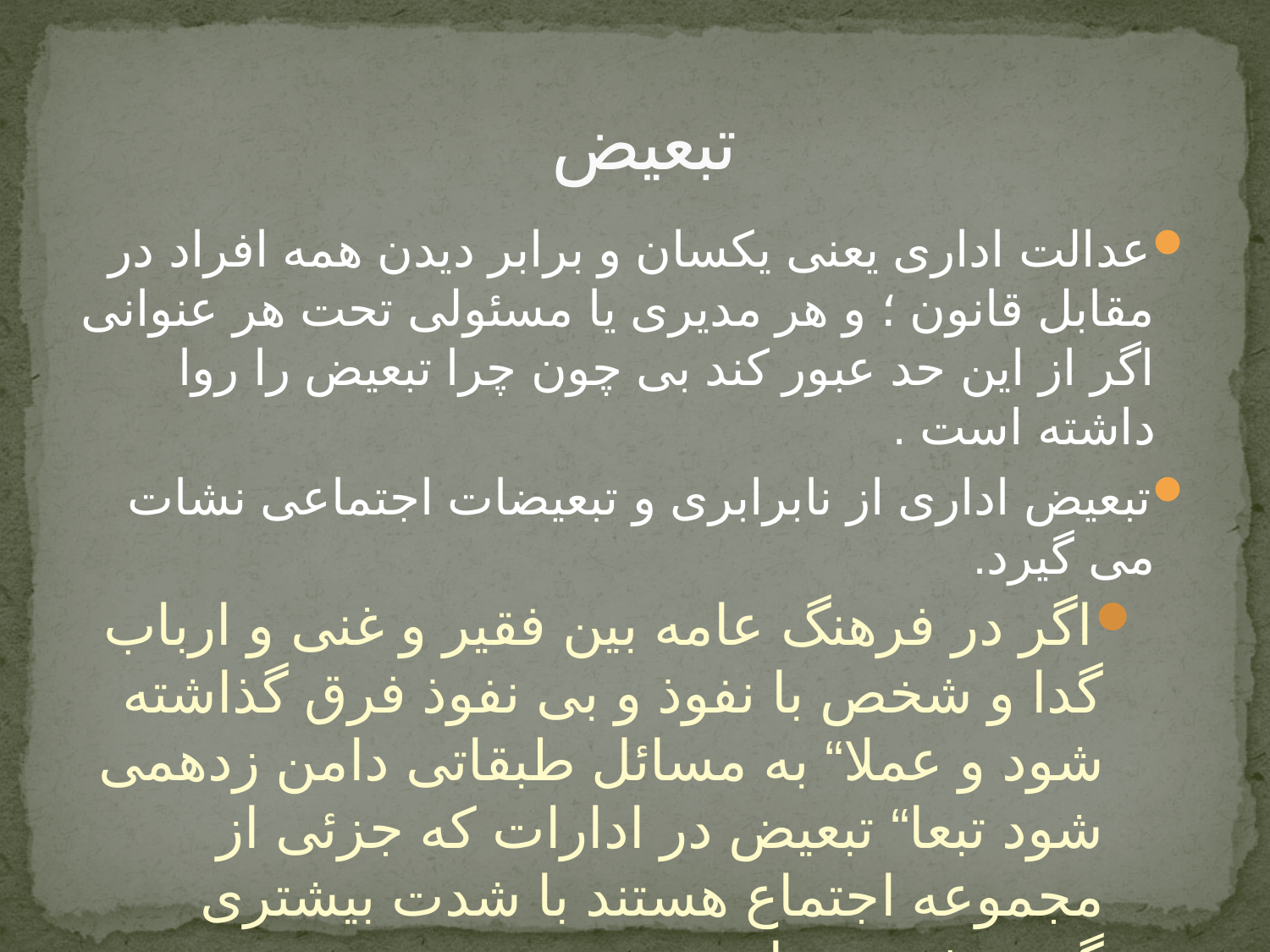

# تبعیض
عدالت اداری یعنی یکسان و برابر دیدن همه افراد در مقابل قانون ؛ و هر مدیری یا مسئولی تحت هر عنوانی اگر از این حد عبور کند بی چون چرا تبعیض را روا داشته است .
تبعیض اداری از نابرابری و تبعیضات اجتماعی نشات می گیرد.
اگر در فرهنگ عامه بین فقیر و غنی و ارباب گدا و شخص با نفوذ و بی نفوذ فرق گذاشته شود و عملا“ به مسائل طبقاتی دامن زدهمی شود تبعا“ تبعیض در ادارات که جزئی از مجموعه اجتماع هستند با شدت بیشتری گسترش می بابد.